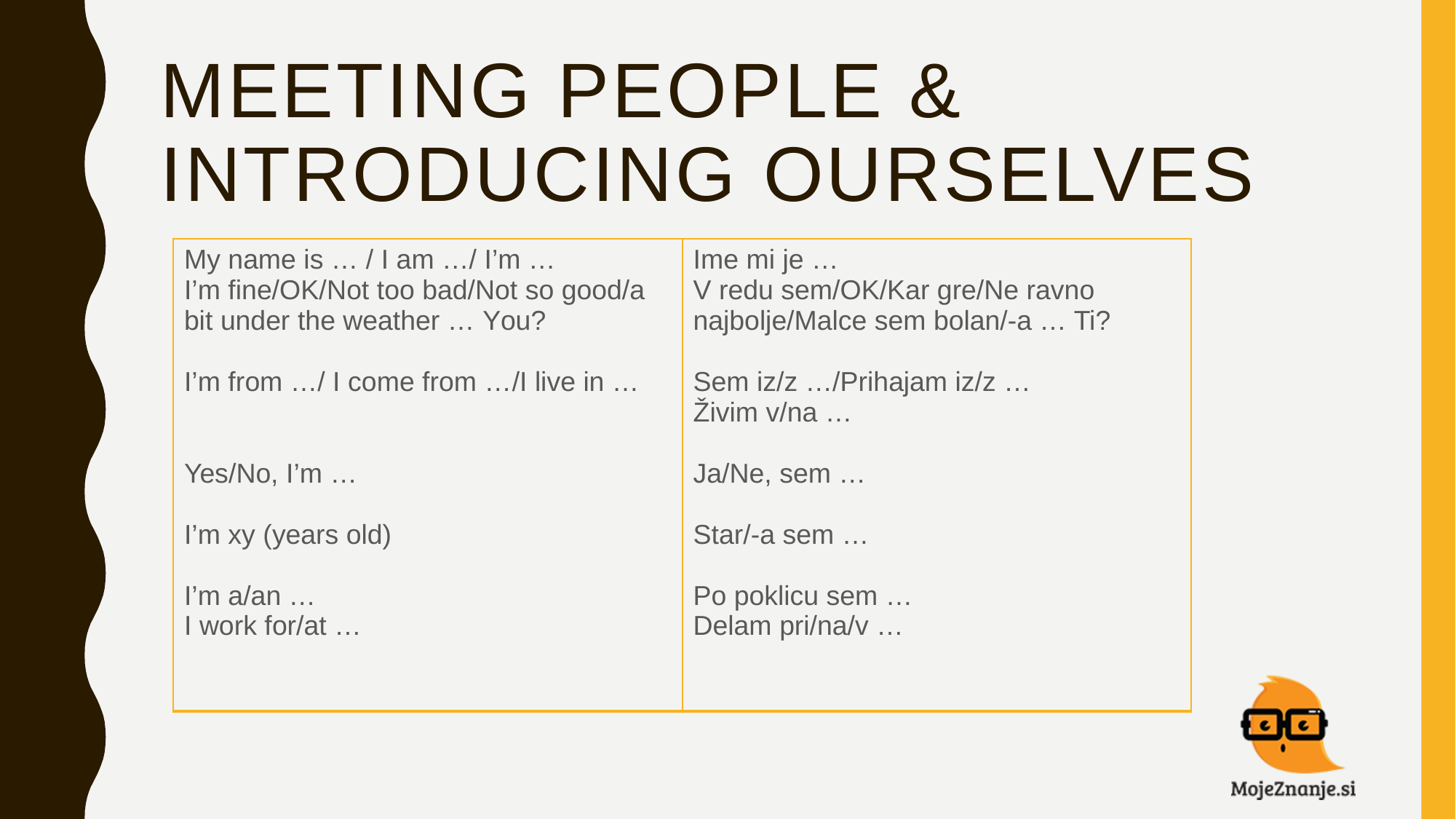

# MEETING PEOPLE & INTRODUCING OURSELVES
| My name is … / I am …/ I’m … I’m fine/OK/Not too bad/Not so good/a bit under the weather … You? I’m from …/ I come from …/I live in … Yes/No, I’m …   I’m xy (years old) I’m a/an … I work for/at … | Ime mi je … V redu sem/OK/Kar gre/Ne ravno najbolje/Malce sem bolan/-a … Ti? Sem iz/z …/Prihajam iz/z … Živim v/na … Ja/Ne, sem … Star/-a sem … Po poklicu sem … Delam pri/na/v … |
| --- | --- |